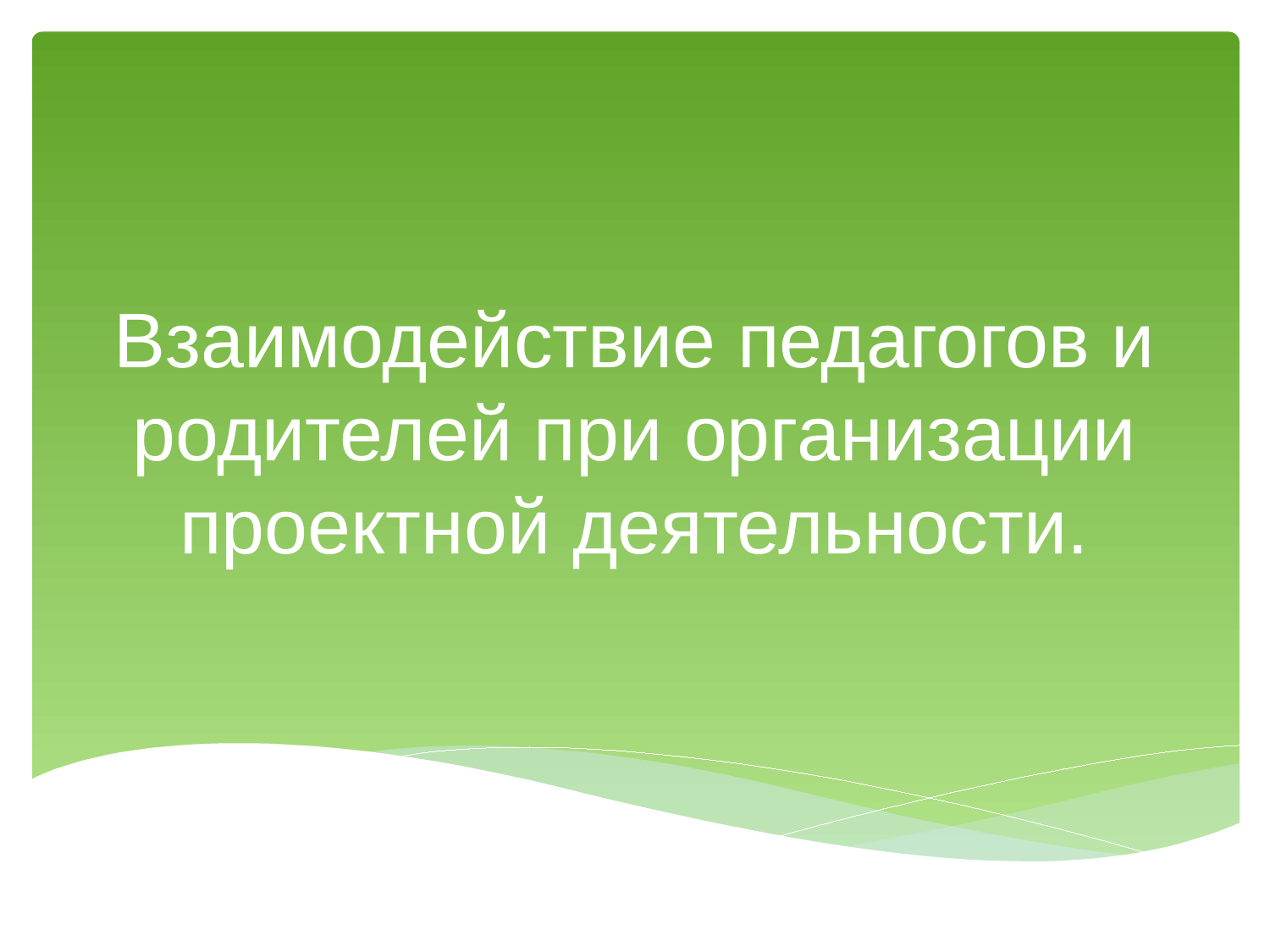

# Взаимодействие педагогов и родителей при организации проектной деятельности.